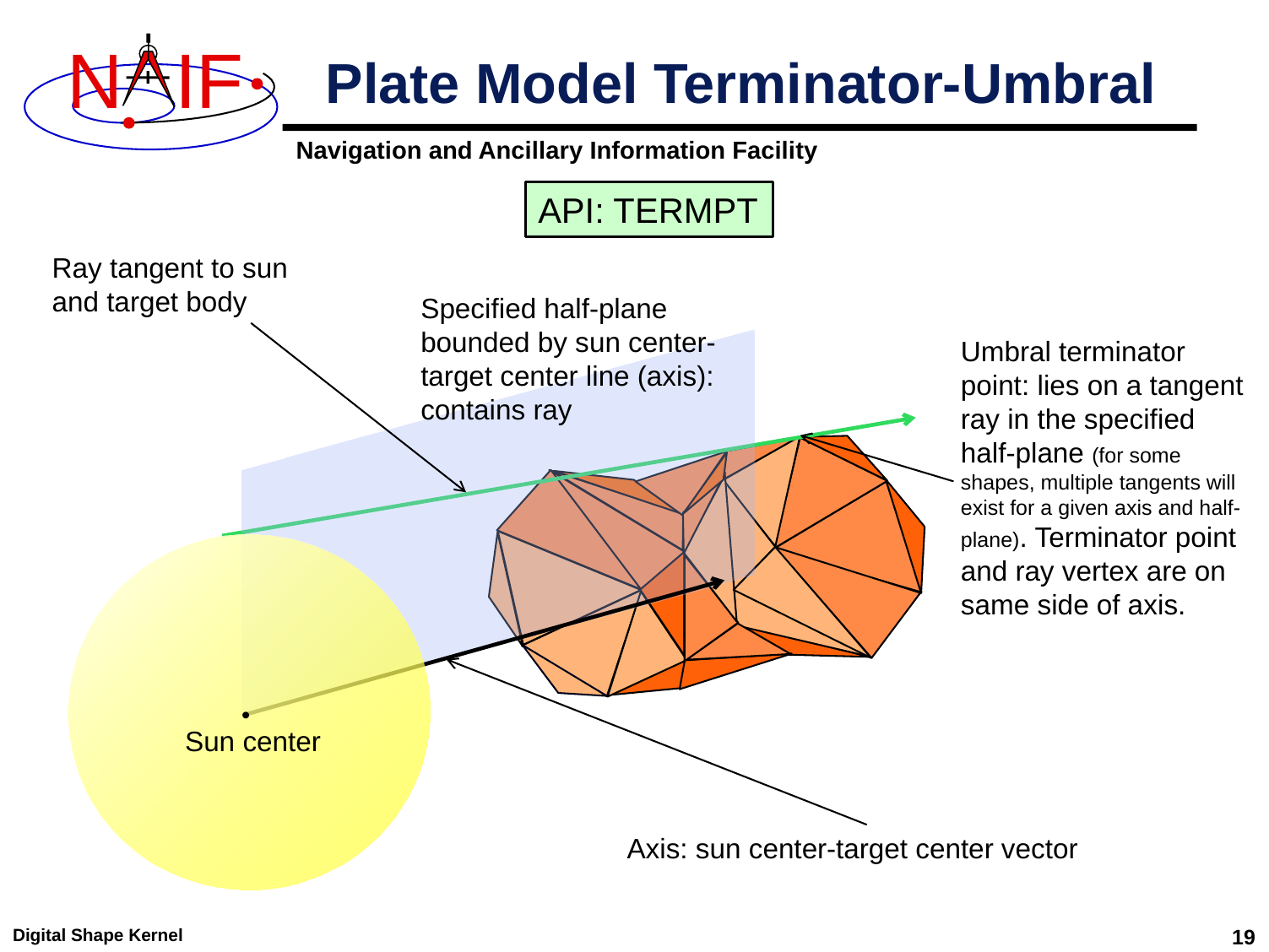

# Plate Model Terminator-Umbral
API: TERMPT
Ray tangent to sun and target body

Specified half-plane bounded by sun center-target center line (axis): contains ray
Umbral terminator point: lies on a tangent ray in the specified half-plane (for some shapes, multiple tangents will exist for a given axis and half- plane). Terminator point and ray vertex are on same side of axis.

•
Sun center
Axis: sun center-target center vector
Digital Shape Kernel
19